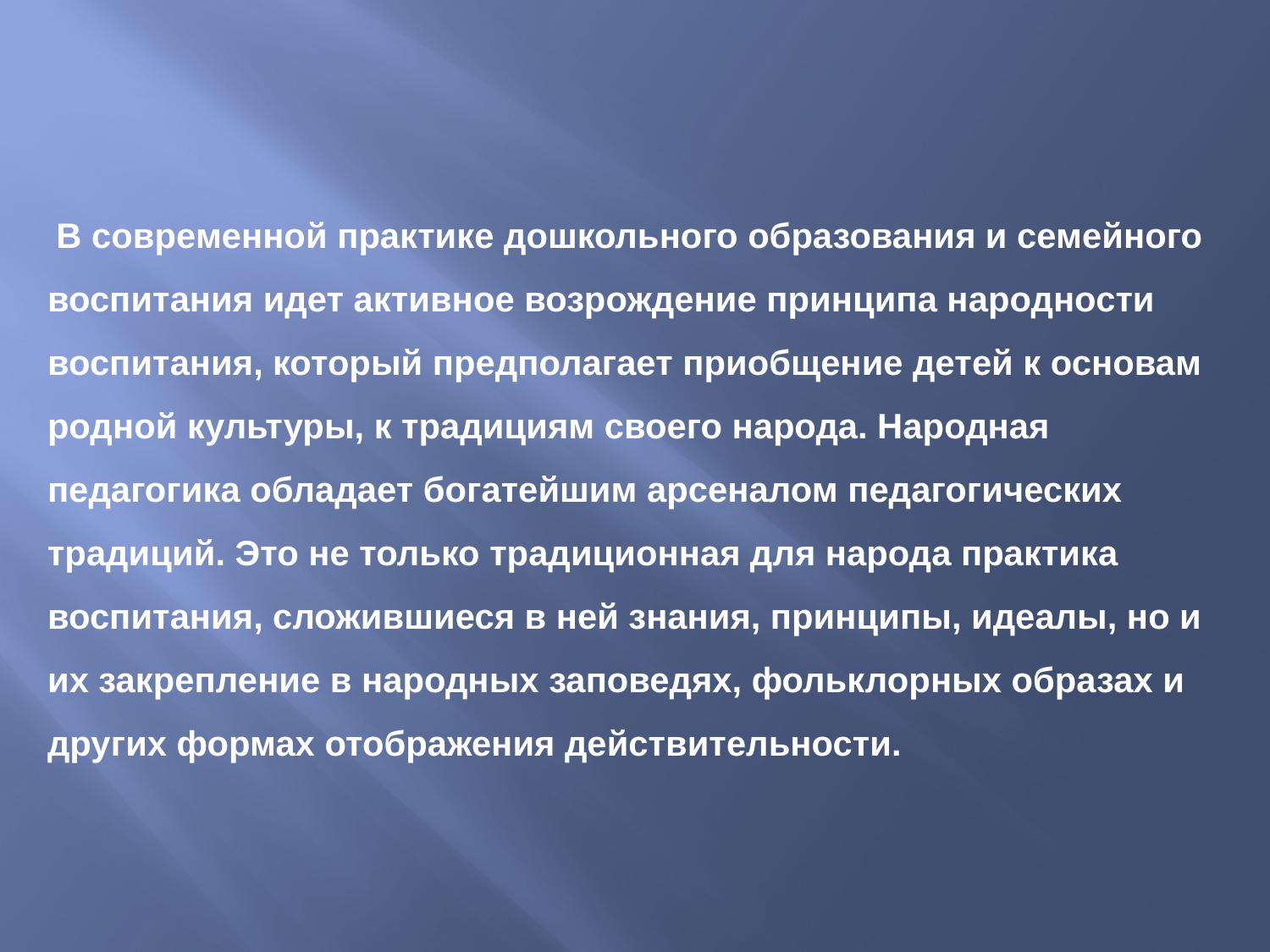

В современной практике дошкольного образования и семейного воспитания идет активное возрождение принципа народности воспитания, который предполагает приобщение детей к основам родной культуры, к традициям своего народа. Народная педагогика обладает богатейшим арсеналом педагогических традиций. Это не только традиционная для народа практика воспитания, сложившиеся в ней знания, принципы, идеалы, но и их закрепление в народных заповедях, фольклорных образах и других формах отображения действительности.